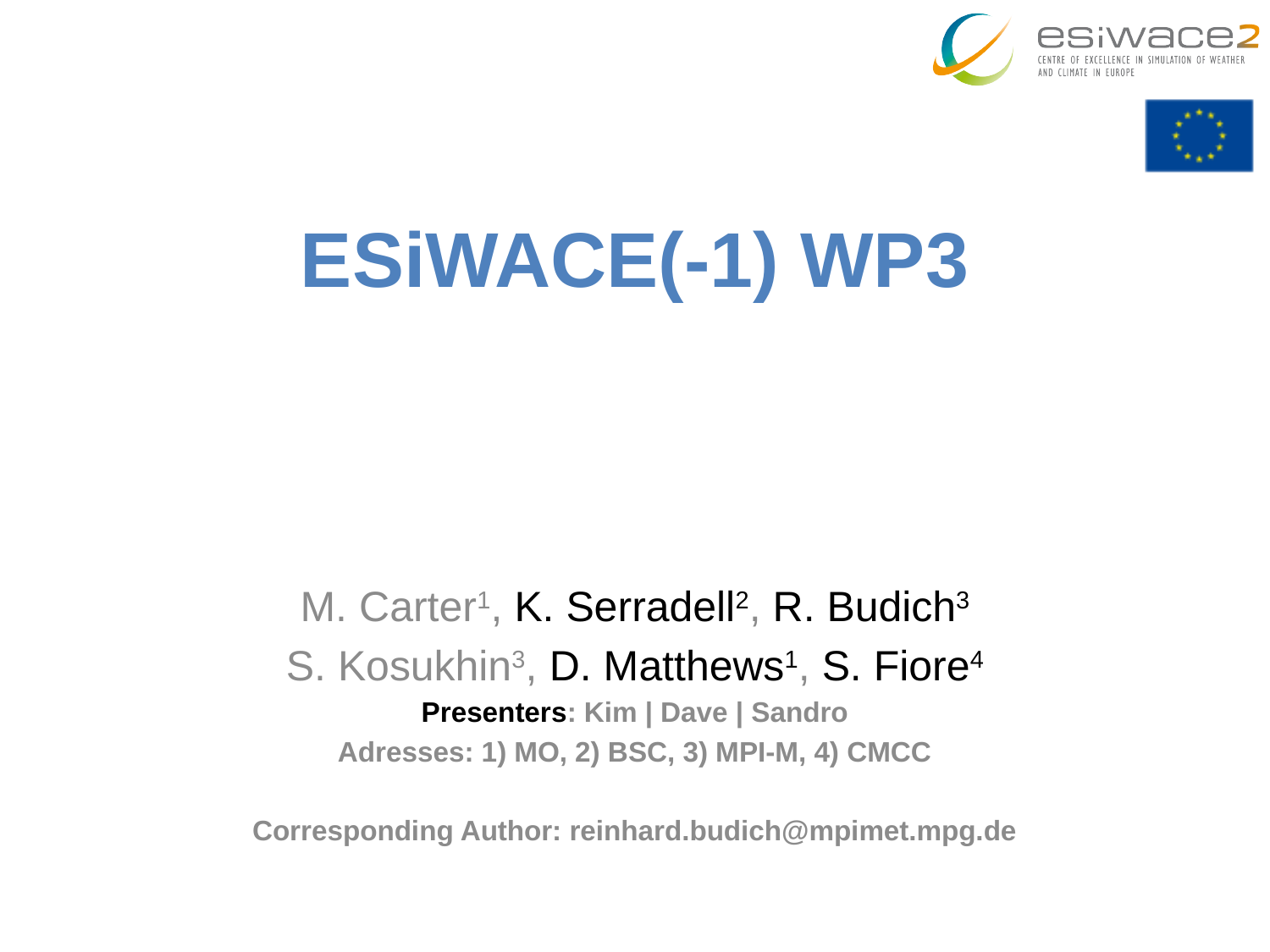

# ESiWACE(-1) WP3
M. Carter1, K. Serradell2, R. Budich3
S. Kosukhin3, D. Matthews1, S. Fiore4
Presenters: Kim | Dave | Sandro
Adresses: 1) MO, 2) BSC, 3) MPI-M, 4) CMCC

Corresponding Author: reinhard.budich@mpimet.mpg.de